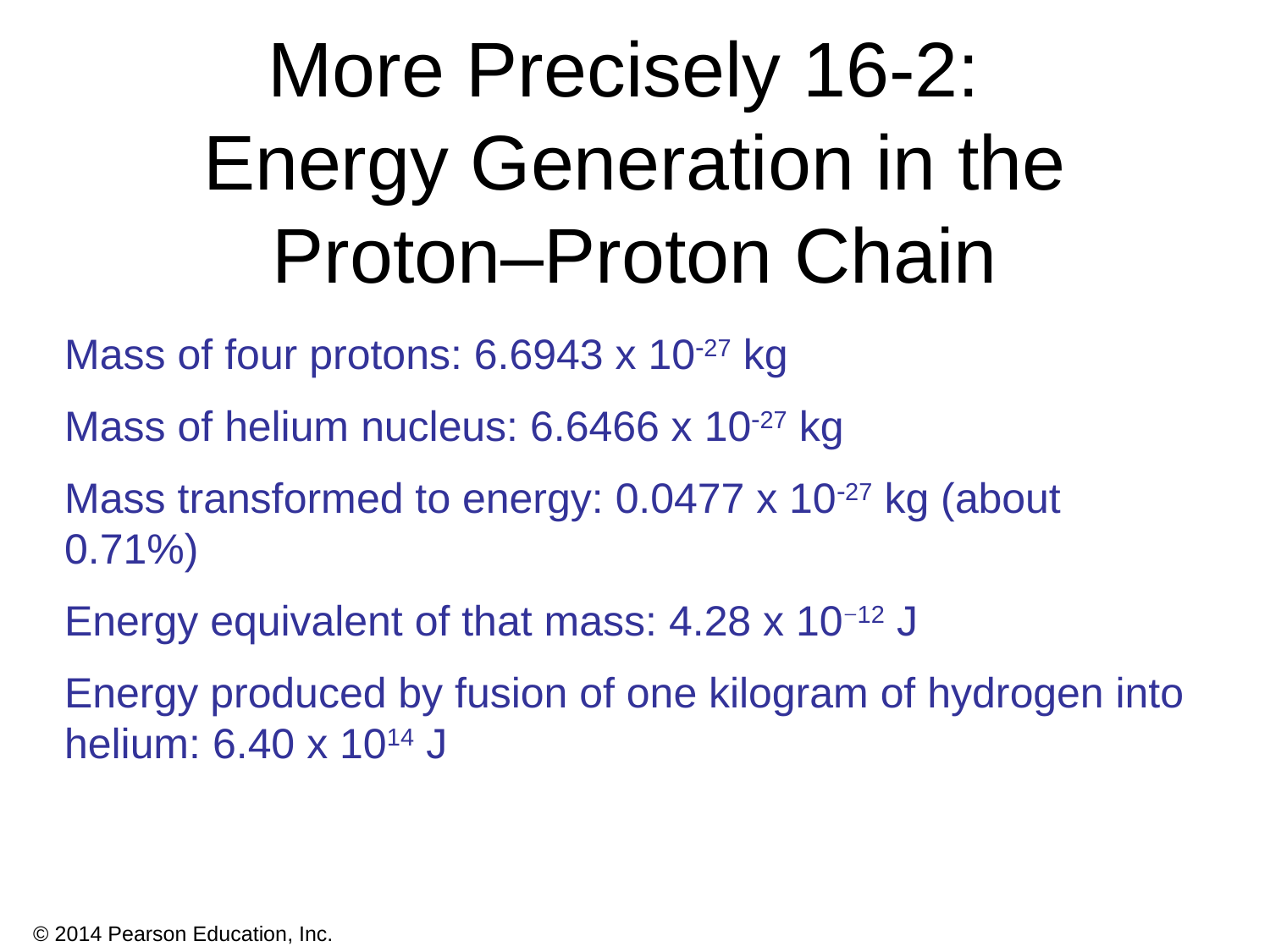

# More Precisely 16-2: Energy Generation in the Proton–Proton Chain
Mass of four protons: 6.6943 x 10−27 kg
Mass of helium nucleus: 6.6466 x 10−27 kg
Mass transformed to energy: 0.0477 x 10−27 kg (about 0.71%)
Energy equivalent of that mass: 4.28 x 10−12 J
Energy produced by fusion of one kilogram of hydrogen into helium: 6.40 x 1014 J